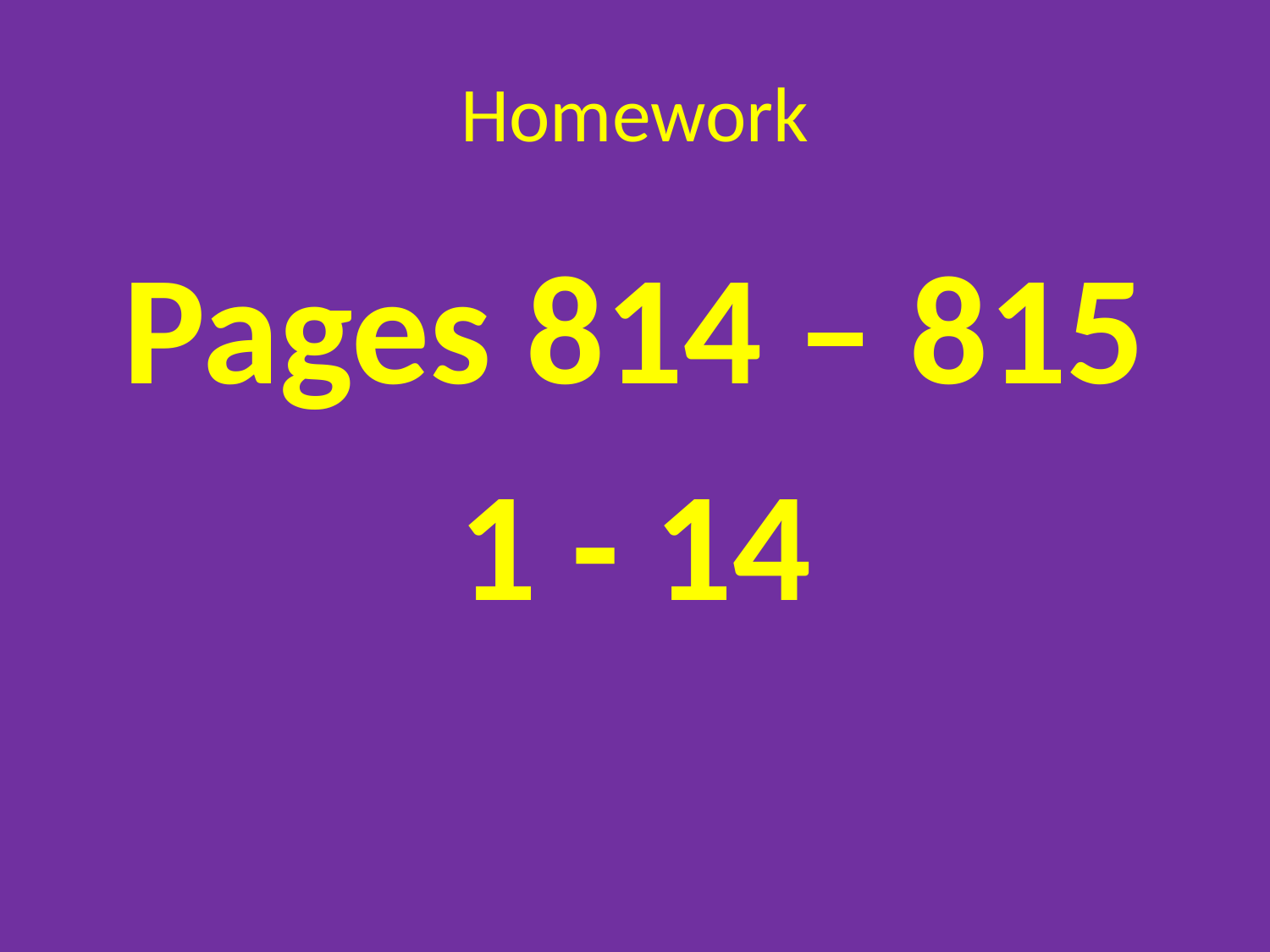

# Homework
Pages 814 – 815
1 - 14